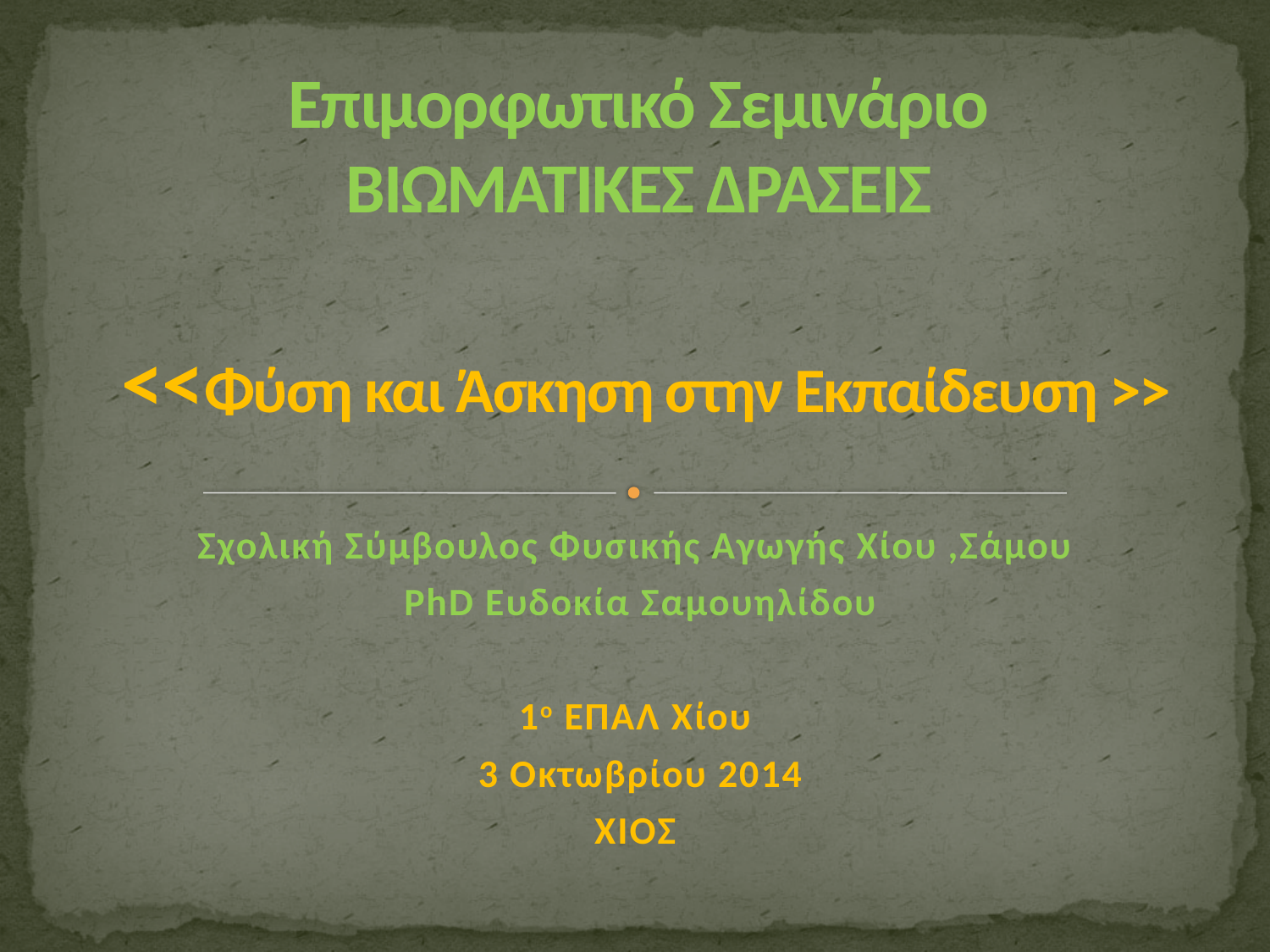

# Επιμορφωτικό Σεμινάριο ΒΙΩΜΑΤΙΚΕΣ ΔΡΑΣΕΙΣ <<Φύση και Άσκηση στην Εκπαίδευση >>
Σχολική Σύμβουλος Φυσικής Αγωγής Χίου ,Σάμου
PhD Eυδοκία Σαμουηλίδου

1ο ΕΠΑΛ Χίου
3 Οκτωβρίου 2014
ΧΙΟΣ